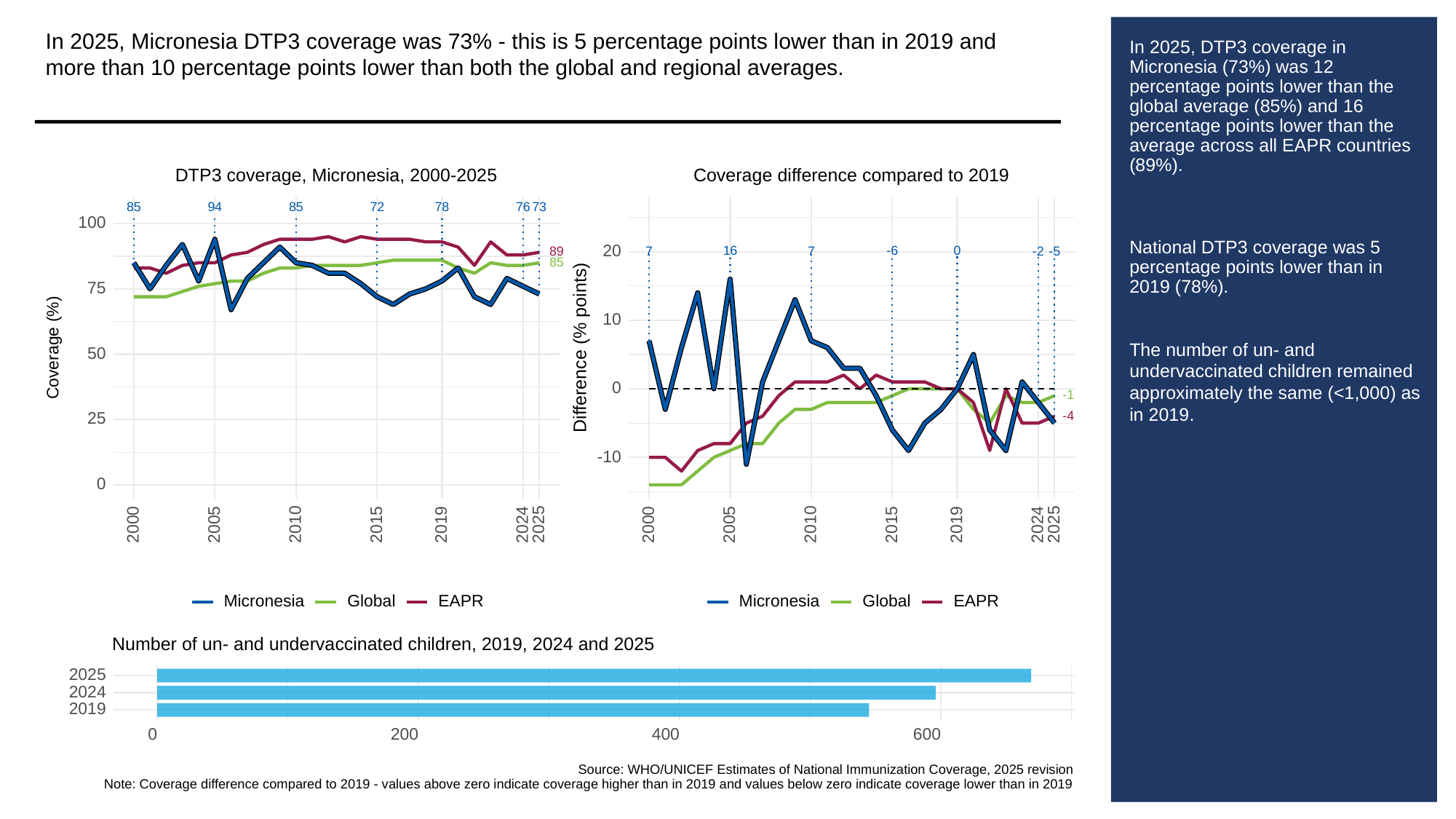

In 2025, Micronesia DTP3 coverage was 73% - this is 5 percentage points lower than in 2019 and more than 10 percentage points lower than both the global and regional averages.
# In 2025, DTP3 coverage in Micronesia (73%) was 12 percentage points lower than the global average (85%) and 16 percentage points lower than the average across all EAPR countries (89%).

National DTP3 coverage was 5 percentage points lower than in 2019 (78%).

The number of un- and undervaccinated children remained approximately the same (<1,000) as in 2019.

Coverage difference compared to 2019
DTP3 coverage, Micronesia, 2000-2025

73
85
94
85
78
76
72
100

20
16
-6
0
-2
-5
7
7
89

85

75

10

Difference (% points)
Coverage (%)
50

0

-1
-4
25

-10

0

2000
2005
2010
2015
2019
2024
2025
2000
2005
2010
2015
2019
2024
2025
Global
Global
Micronesia
Micronesia
EAPR
EAPR

Number of un- and undervaccinated children, 2019, 2024 and 2025

2025

2024

2019

0
200
400
600
Source: WHO/UNICEF Estimates of National Immunization Coverage, 2025 revision
Note: Coverage difference compared to 2019 - values above zero indicate coverage higher than in 2019 and values below zero indicate coverage lower than in 2019